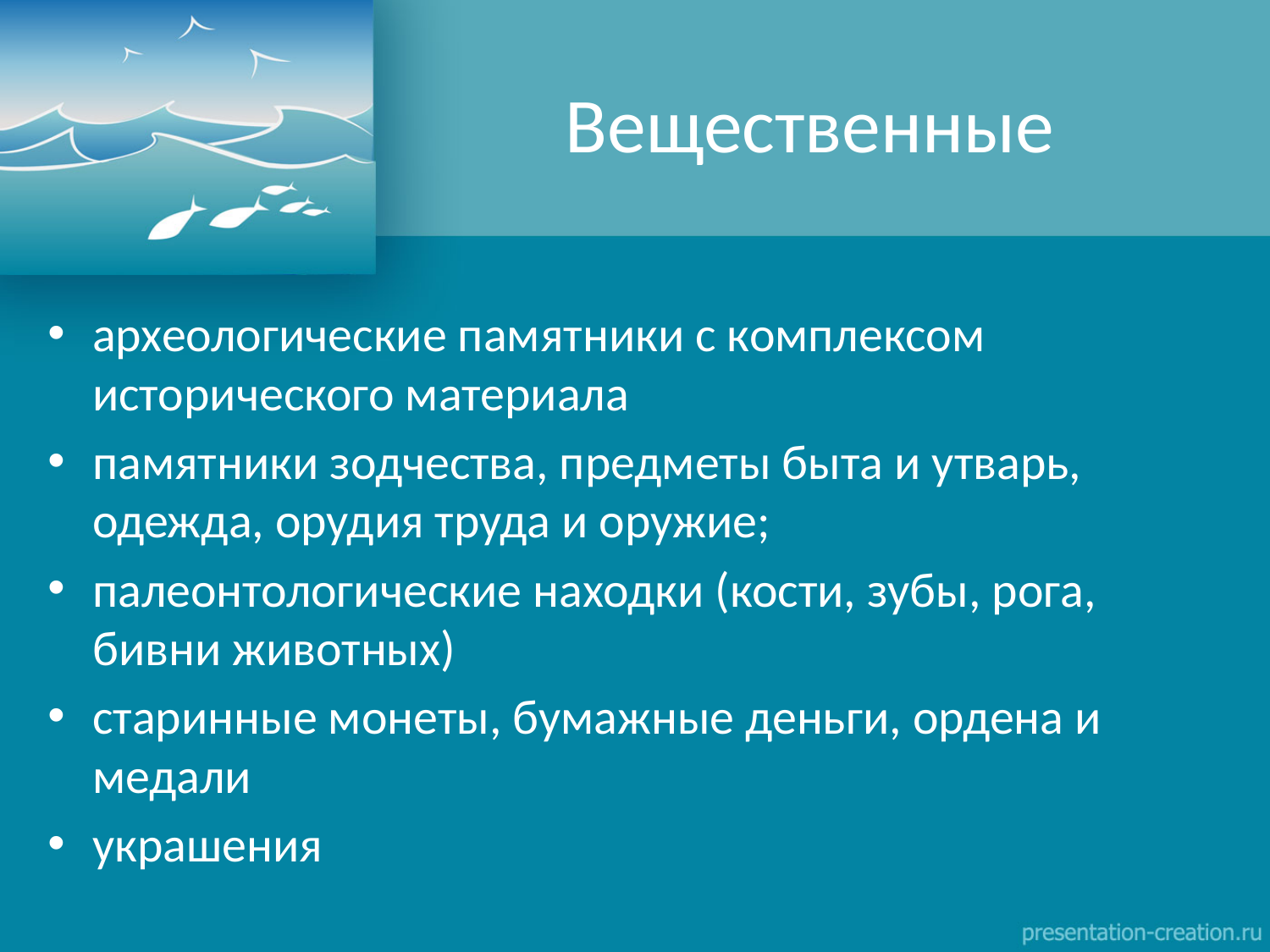

# Вещественные
археологические памятники с комплексом исторического материала
памятники зодчества, предметы быта и утварь, одежда, орудия труда и оружие;
палеонтологические находки (кости, зубы, рога, бивни животных)
старинные монеты, бумажные деньги, ордена и медали
украшения